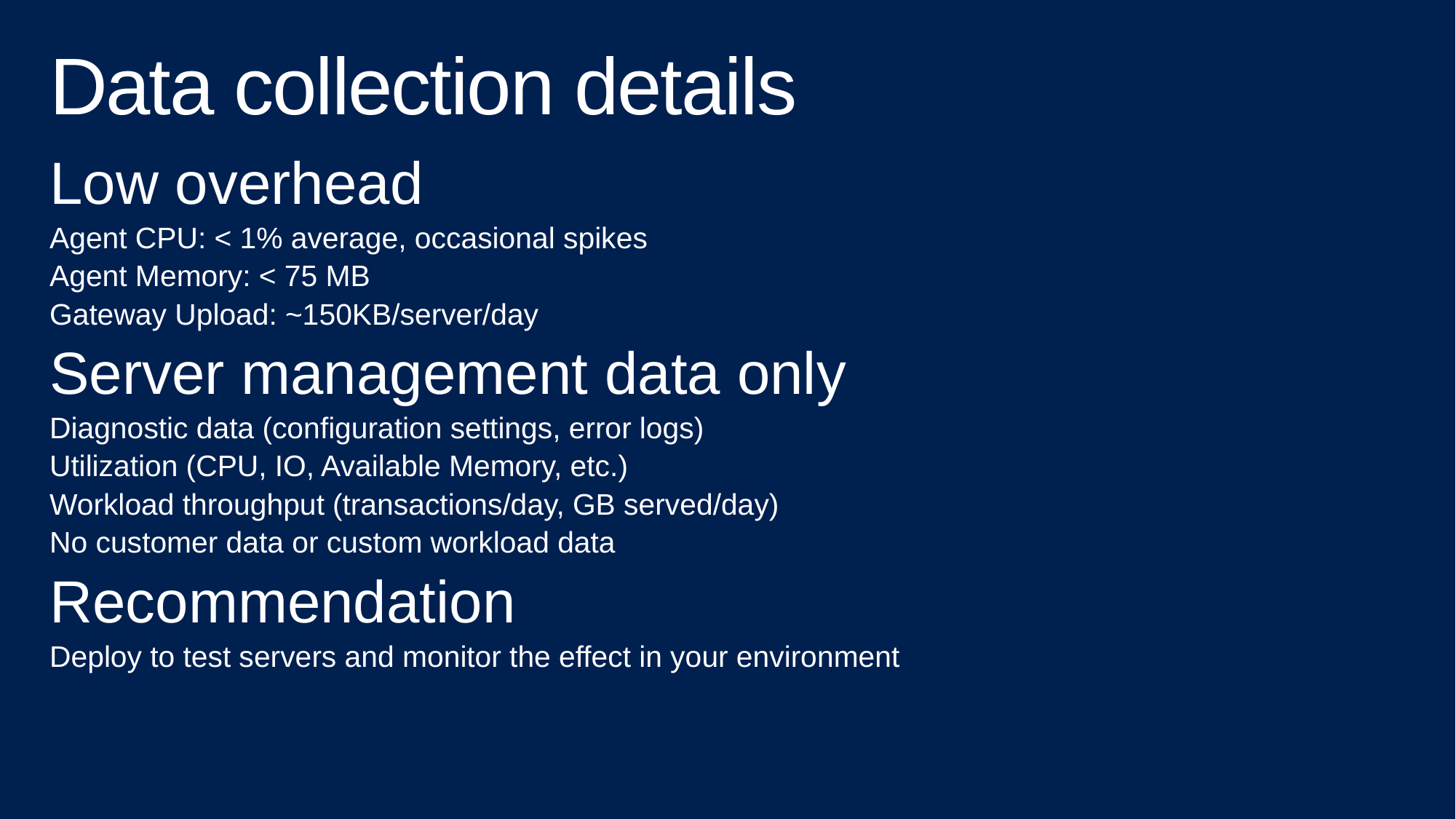

# Data collection details
Low overhead
Agent CPU: < 1% average, occasional spikes
Agent Memory: < 75 MB
Gateway Upload: ~150KB/server/day
Server management data only
Diagnostic data (configuration settings, error logs)
Utilization (CPU, IO, Available Memory, etc.)
Workload throughput (transactions/day, GB served/day)
No customer data or custom workload data
Recommendation
Deploy to test servers and monitor the effect in your environment